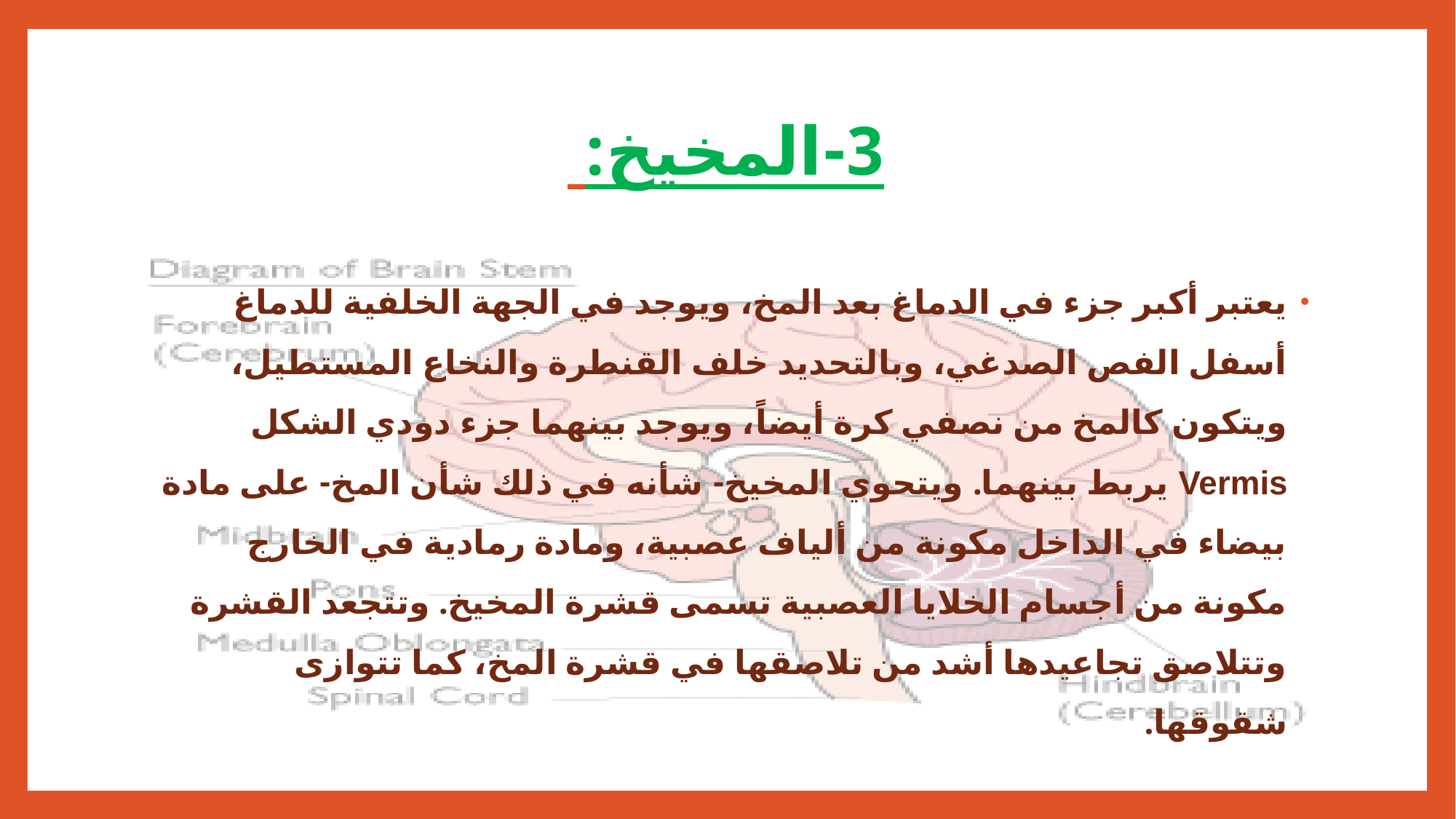

# 3-المخيخ:
يعتبر أكبر جزء في الدماغ بعد المخ، ويوجد في الجهة الخلفية للدماغ أسفل الفص الصدغي، وبالتحديد خلف القنطرة والنخاع المستطيل، ويتكون كالمخ من نصفي كرة أيضاً، ويوجد بينهما جزء دودي الشكل Vermis يربط بينهما. ويتحوي المخيخ- شأنه في ذلك شأن المخ- على مادة بيضاء في الداخل مكونة من ألياف عصبية، ومادة رمادية في الخارج مكونة من أجسام الخلايا العصبية تسمى قشرة المخيخ. وتتجعد القشرة وتتلاصق تجاعيدها أشد من تلاصقها في قشرة المخ، كما تتوازى شقوقها.